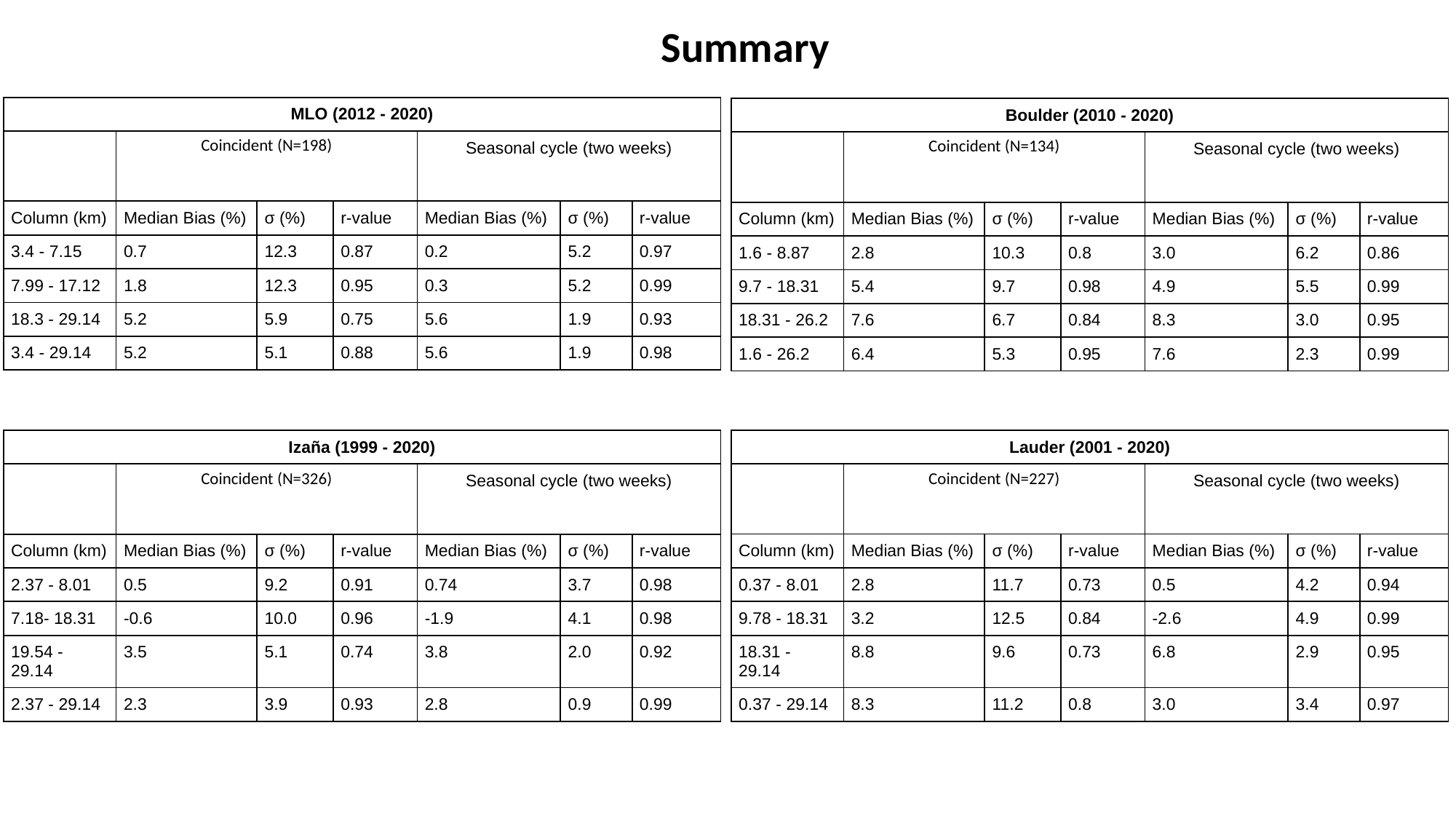

Summary
| MLO (2012 - 2020) |  |  |  |  |  |  |
| --- | --- | --- | --- | --- | --- | --- |
|  | Coincident (N=198) |  |  | Seasonal cycle (two weeks) |  |  |
| Column (km) | Median Bias (%) | σ (%) | r-value | Median Bias (%) | σ (%) | r-value |
| 3.4 - 7.15 | 0.7 | 12.3 | 0.87 | 0.2 | 5.2 | 0.97 |
| 7.99 - 17.12 | 1.8 | 12.3 | 0.95 | 0.3 | 5.2 | 0.99 |
| 18.3 - 29.14 | 5.2 | 5.9 | 0.75 | 5.6 | 1.9 | 0.93 |
| 3.4 - 29.14 | 5.2 | 5.1 | 0.88 | 5.6 | 1.9 | 0.98 |
| Boulder (2010 - 2020) |  |  |  |  |  |  |
| --- | --- | --- | --- | --- | --- | --- |
|  | Coincident (N=134) |  |  | Seasonal cycle (two weeks) |  |  |
| Column (km) | Median Bias (%) | σ (%) | r-value | Median Bias (%) | σ (%) | r-value |
| 1.6 - 8.87 | 2.8 | 10.3 | 0.8 | 3.0 | 6.2 | 0.86 |
| 9.7 - 18.31 | 5.4 | 9.7 | 0.98 | 4.9 | 5.5 | 0.99 |
| 18.31 - 26.2 | 7.6 | 6.7 | 0.84 | 8.3 | 3.0 | 0.95 |
| 1.6 - 26.2 | 6.4 | 5.3 | 0.95 | 7.6 | 2.3 | 0.99 |

| Lauder (2001 - 2020) |  |  |  |  |  |  |
| --- | --- | --- | --- | --- | --- | --- |
|  | Coincident (N=227) |  |  | Seasonal cycle (two weeks) |  |  |
| Column (km) | Median Bias (%) | σ (%) | r-value | Median Bias (%) | σ (%) | r-value |
| 0.37 - 8.01 | 2.8 | 11.7 | 0.73 | 0.5 | 4.2 | 0.94 |
| 9.78 - 18.31 | 3.2 | 12.5 | 0.84 | -2.6 | 4.9 | 0.99 |
| 18.31 - 29.14 | 8.8 | 9.6 | 0.73 | 6.8 | 2.9 | 0.95 |
| 0.37 - 29.14 | 8.3 | 11.2 | 0.8 | 3.0 | 3.4 | 0.97 |
| Izaña (1999 - 2020) |  |  |  |  |  |  |
| --- | --- | --- | --- | --- | --- | --- |
|  | Coincident (N=326) |  |  | Seasonal cycle (two weeks) |  |  |
| Column (km) | Median Bias (%) | σ (%) | r-value | Median Bias (%) | σ (%) | r-value |
| 2.37 - 8.01 | 0.5 | 9.2 | 0.91 | 0.74 | 3.7 | 0.98 |
| 7.18- 18.31 | -0.6 | 10.0 | 0.96 | -1.9 | 4.1 | 0.98 |
| 19.54 - 29.14 | 3.5 | 5.1 | 0.74 | 3.8 | 2.0 | 0.92 |
| 2.37 - 29.14 | 2.3 | 3.9 | 0.93 | 2.8 | 0.9 | 0.99 |